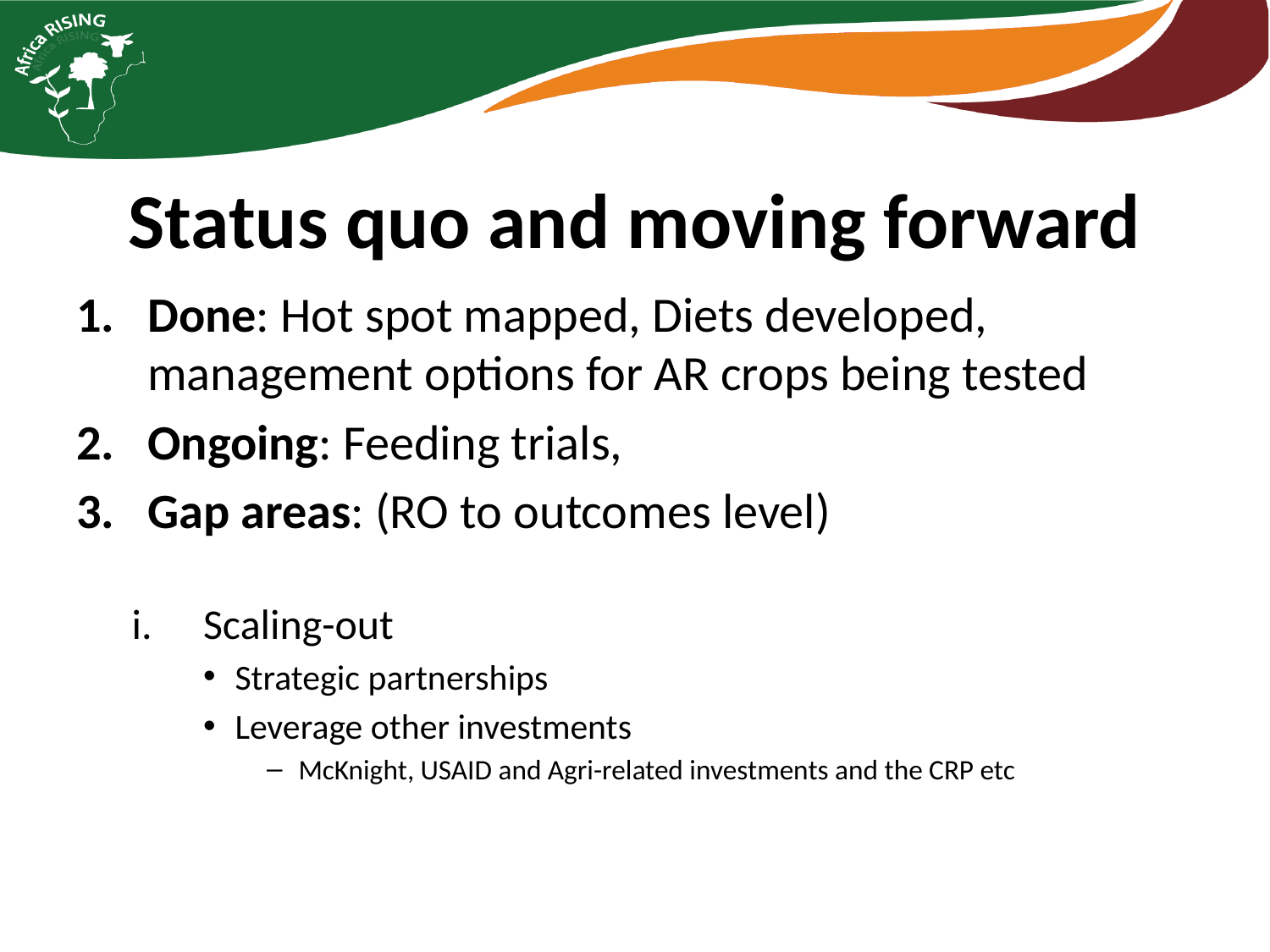

# Status quo and moving forward
Done: Hot spot mapped, Diets developed, management options for AR crops being tested
Ongoing: Feeding trials,
Gap areas: (RO to outcomes level)

Scaling-out
Strategic partnerships
Leverage other investments
McKnight, USAID and Agri-related investments and the CRP etc